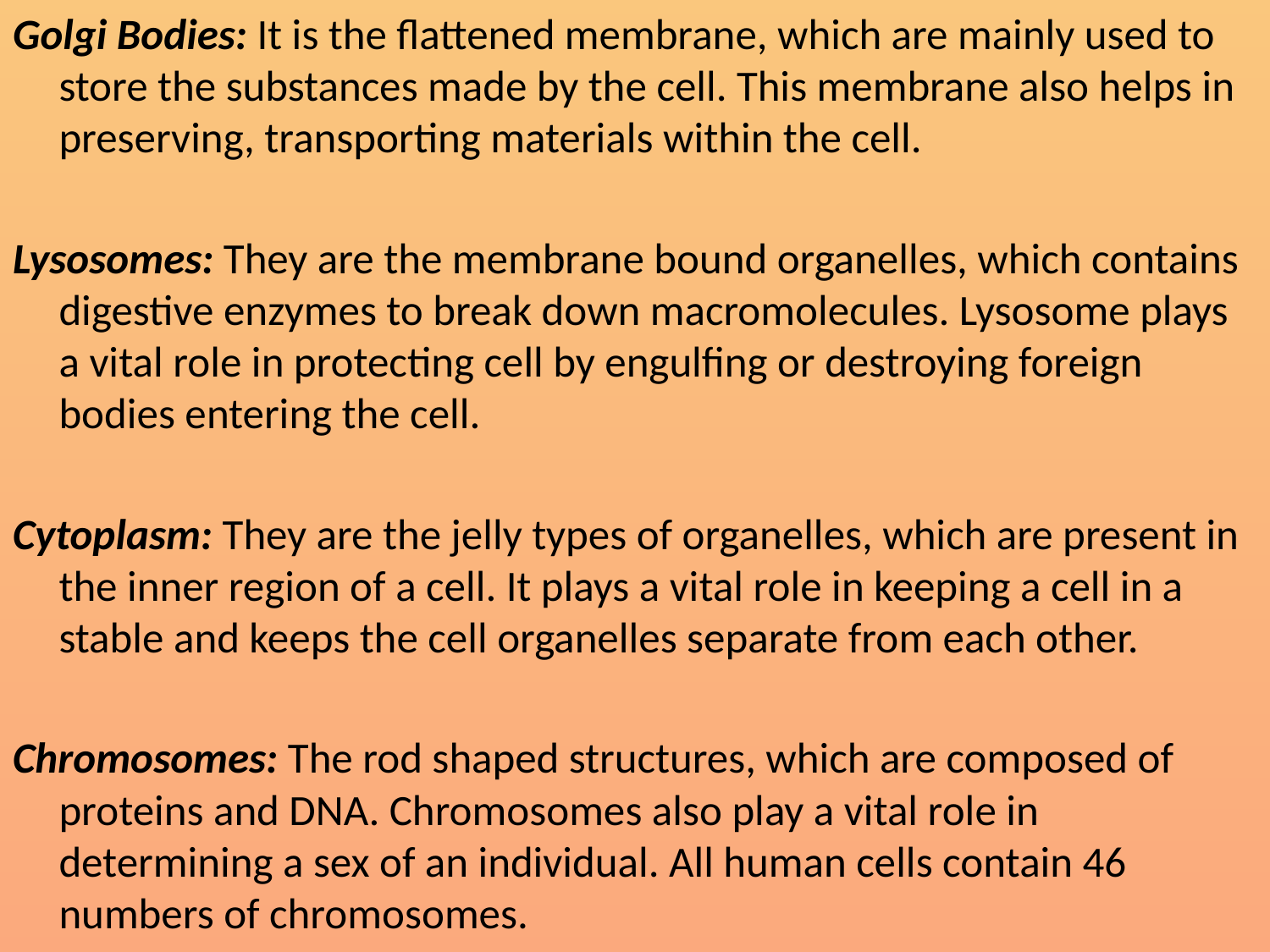

Golgi Bodies: It is the flattened membrane, which are mainly used to store the substances made by the cell. This membrane also helps in preserving, transporting materials within the cell.

Lysosomes: They are the membrane bound organelles, which contains digestive enzymes to break down macromolecules. Lysosome plays a vital role in protecting cell by engulfing or destroying foreign bodies entering the cell.

Cytoplasm: They are the jelly types of organelles, which are present in the inner region of a cell. It plays a vital role in keeping a cell in a stable and keeps the cell organelles separate from each other.

Chromosomes: The rod shaped structures, which are composed of proteins and DNA. Chromosomes also play a vital role in determining a sex of an individual. All human cells contain 46 numbers of chromosomes.

#